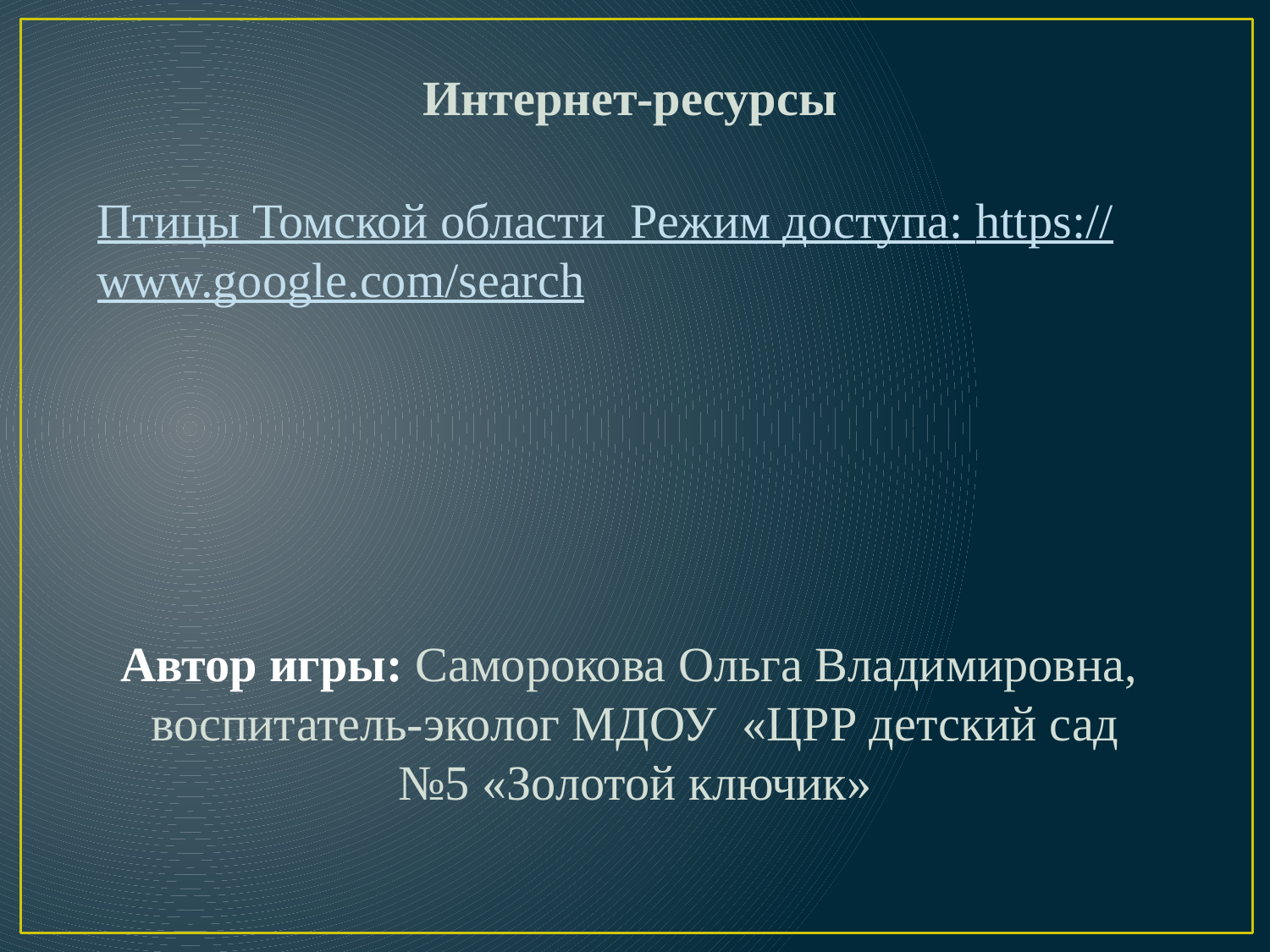

Интернет-ресурсы
Птицы Томской области  Режим доступа: https://www.google.com/search

Автор игры: Саморокова Ольга Владимировна,
воспитатель-эколог МДОУ  «ЦРР детский сад №5 «Золотой ключик»